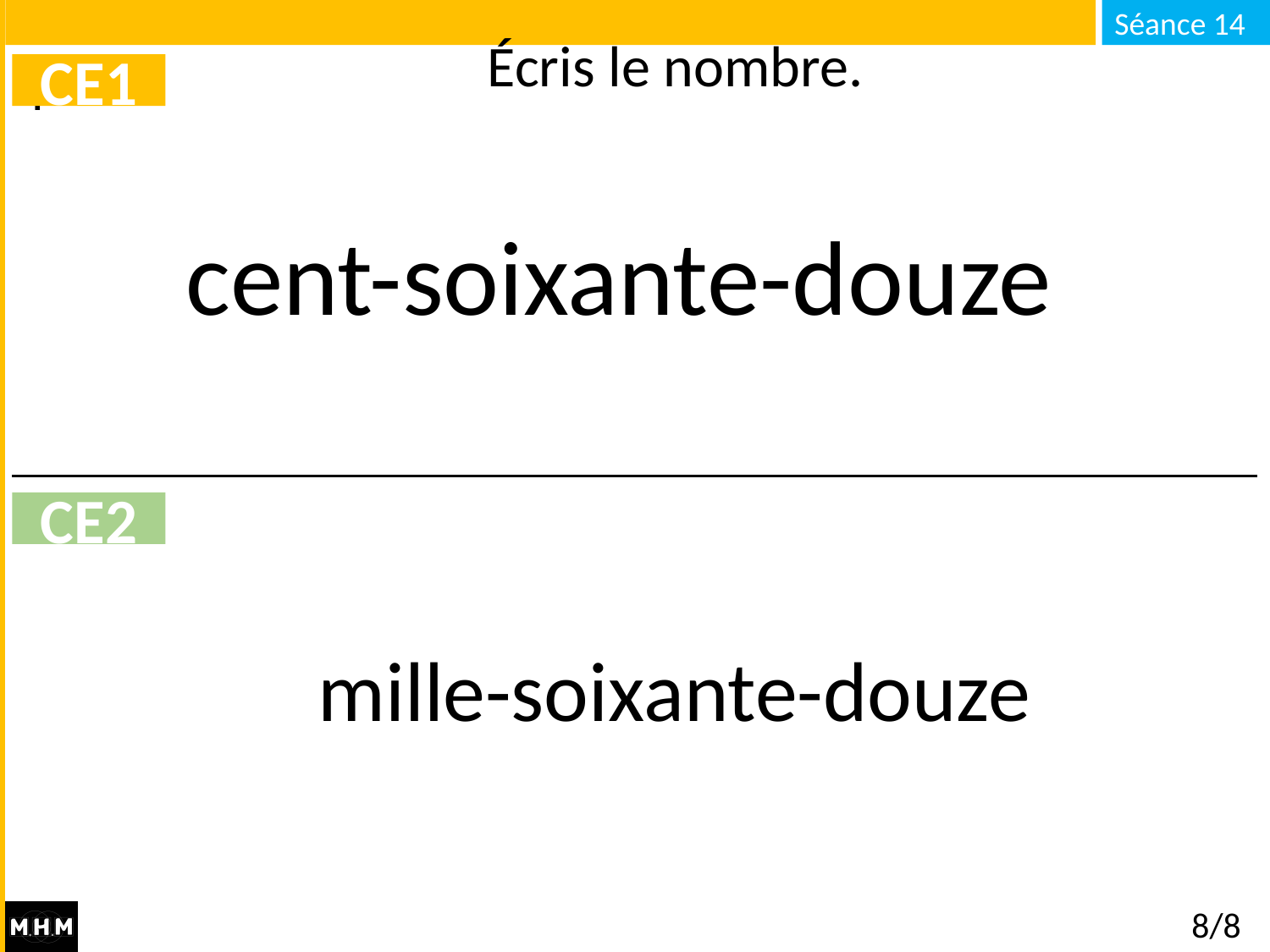

# Écris le nombre.
CE1
cent-soixante-douze
CE2
mille-soixante-douze
8/8